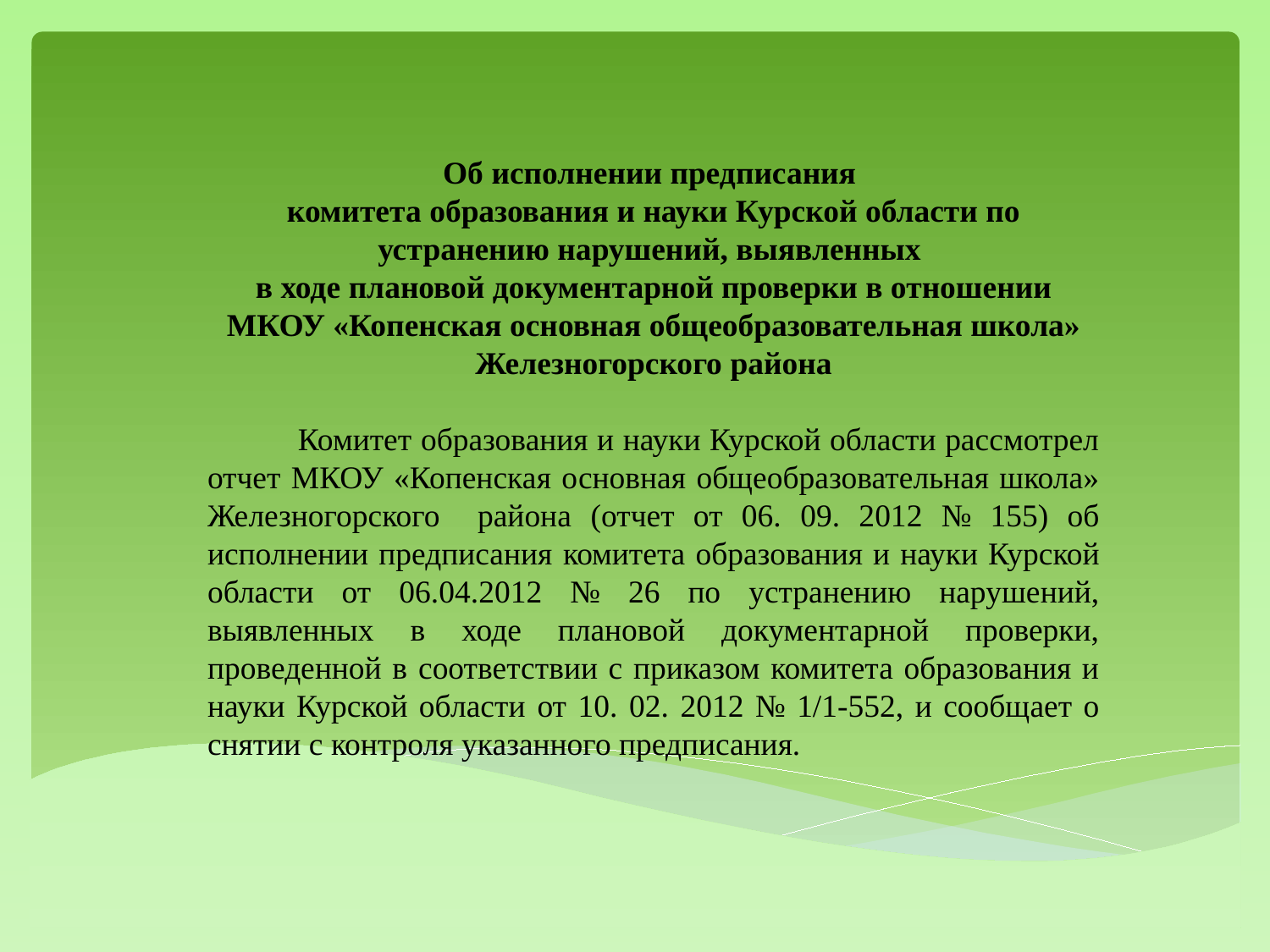

Об исполнении предписания
комитета образования и науки Курской области по устранению нарушений, выявленных
в ходе плановой документарной проверки в отношении МКОУ «Копенская основная общеобразовательная школа» Железногорского района

          Комитет образования и науки Курской области рассмотрел отчет МКОУ «Копенская основная общеобразовательная школа» Железногорского  района (отчет от 06. 09. 2012 № 155) об исполнении предписания комитета образования и науки Курской области от 06.04.2012 № 26 по устранению нарушений, выявленных в ходе плановой документарной проверки, проведенной в соответствии с приказом комитета образования и науки Курской области от 10. 02. 2012 № 1/1-552, и сообщает о снятии с контроля указанного предписания.